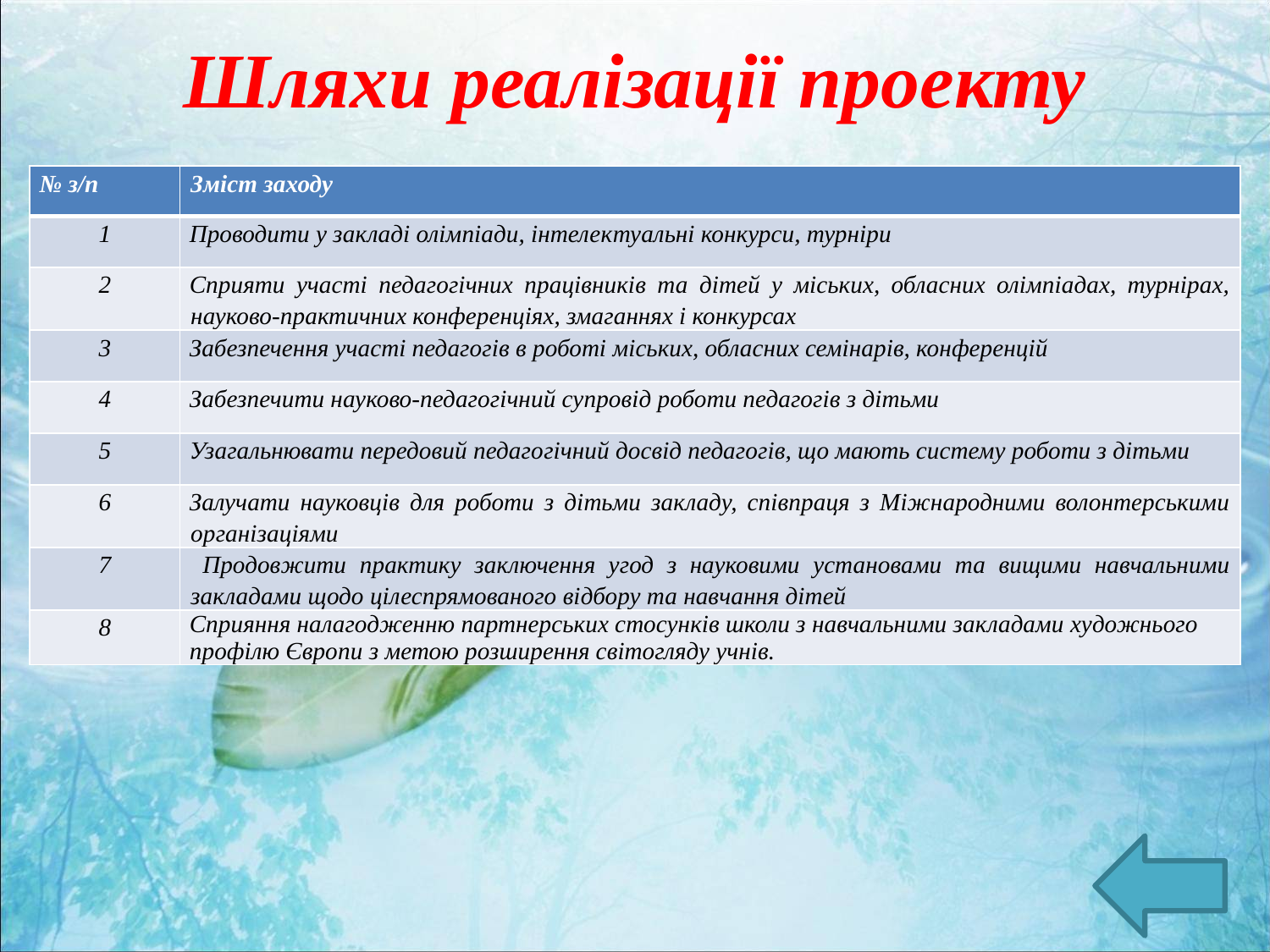

# Шляхи реалізації проекту
| № з/п | Зміст заходу |
| --- | --- |
| 1 | Проводити у закладі олімпіади, інтелек­туальні конкурси, турніри |
| 2 | Сприяти участі педагогічних працівників та дітей у міських, обласних олімпіадах, турнірах, науково-практичних конференціях, змаганнях і конкурсах |
| 3 | Забезпечення участі педагогів в роботі міських, обласних семінарів, конференцій |
| 4 | Забезпечити науково-педагогічний супровід роботи педагогів з дітьми |
| 5 | Узагальнювати передовий педаго­гічний досвід педагогів, що мають систему роботи з дітьми |
| 6 | Залучати науковців для роботи з дітьми закладу, співпраця з Міжнародними волонтерськими організаціями |
| 7 | Продовжити практику заключення угод з науковими установами та вищими навчальними закладами щодо цілеспрямованого відбору та навчання дітей |
| 8 | Сприяння налагодженню партнерських стосунків школи з навчальними закладами художнього профілю Європи з метою розширення світогляду учнів. |